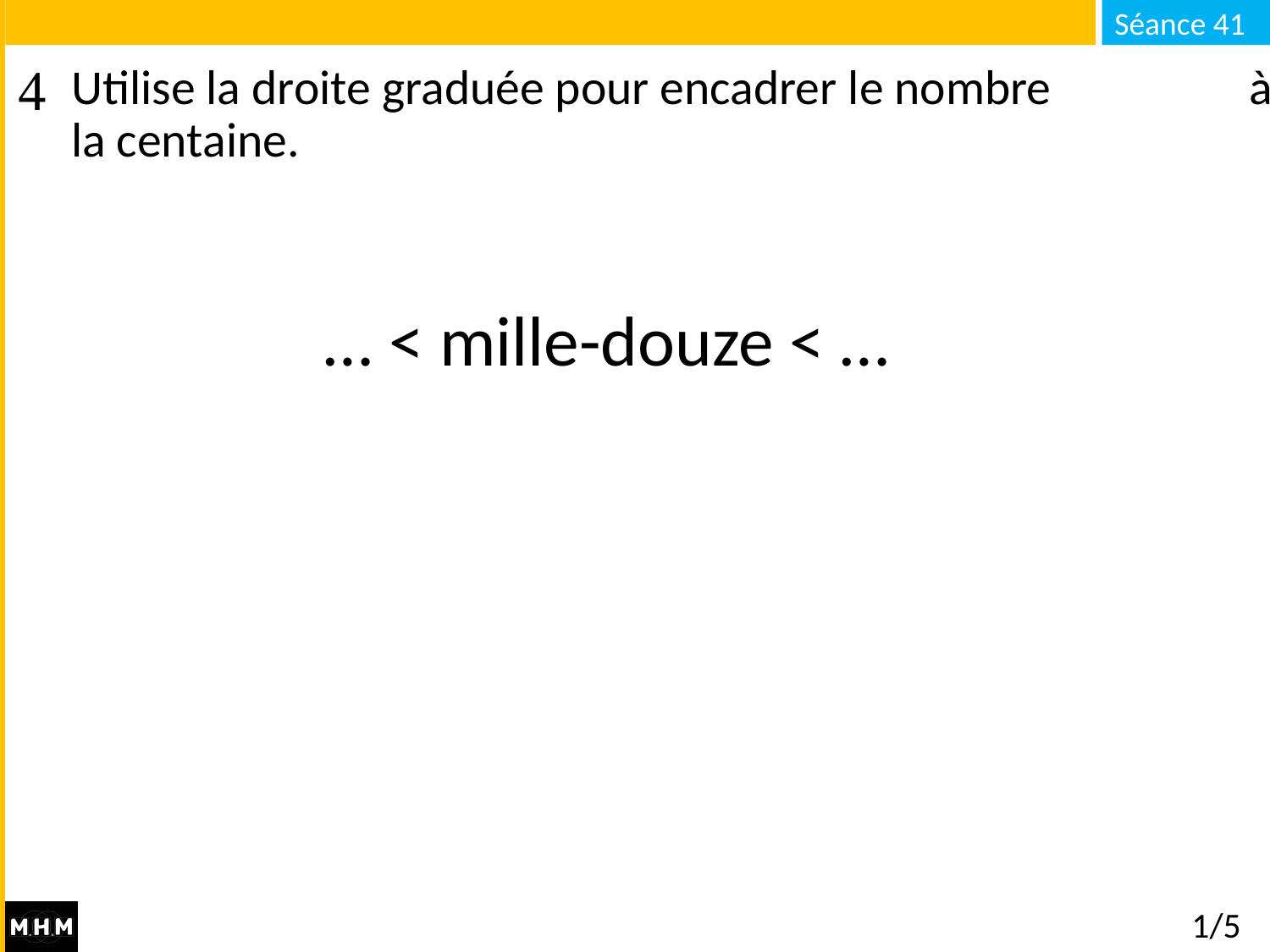

# Utilise la droite graduée pour encadrer le nombre                  à la centaine.
… < mille-douze < …
1/5